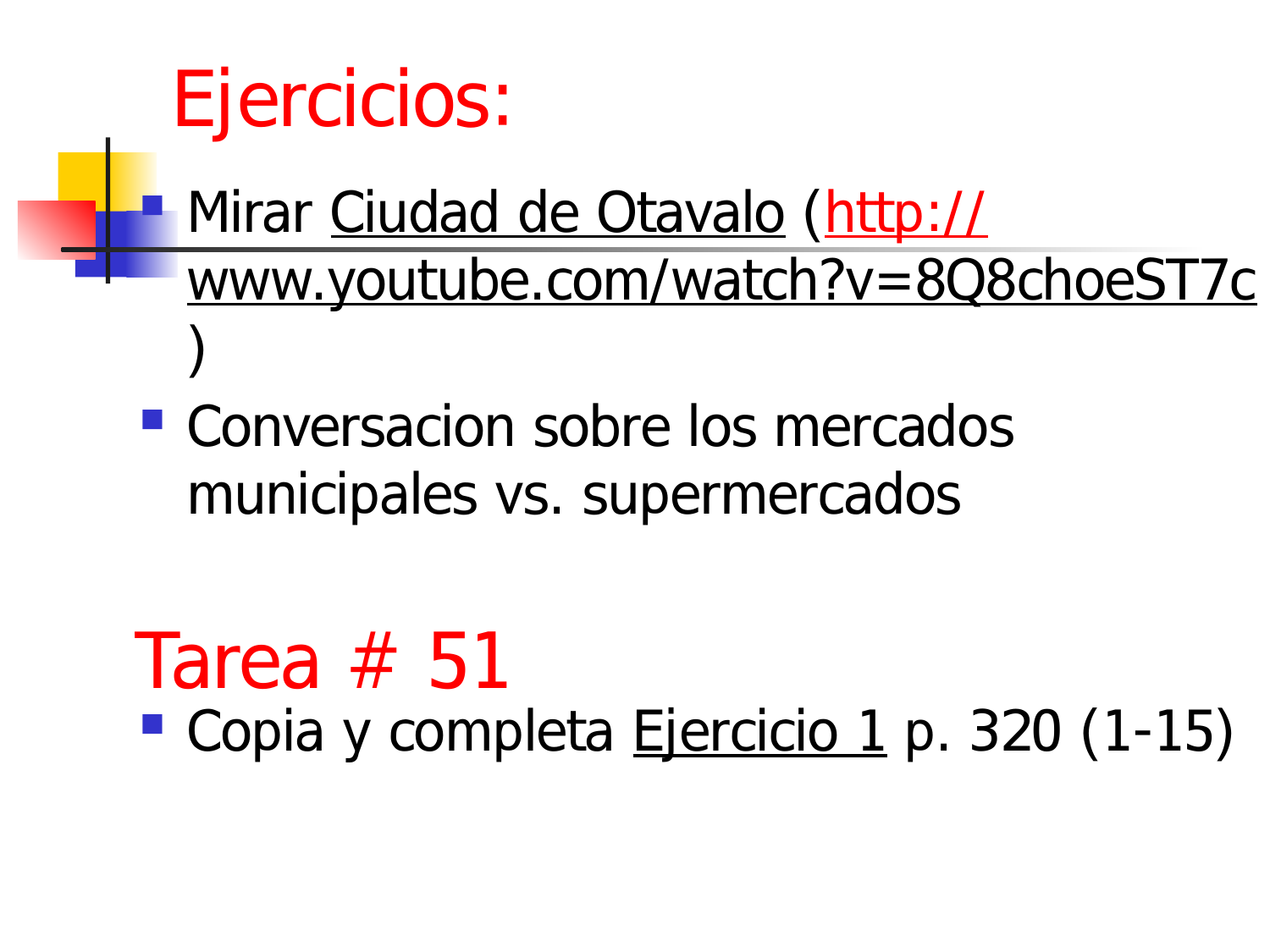

# Ejercicios:
Mirar Ciudad de Otavalo (http://www.youtube.com/watch?v=8Q8choeST7c)
Conversacion sobre los mercados municipales vs. supermercados

Copia y completa Ejercicio 1 p. 320 (1-15)
Tarea # 51